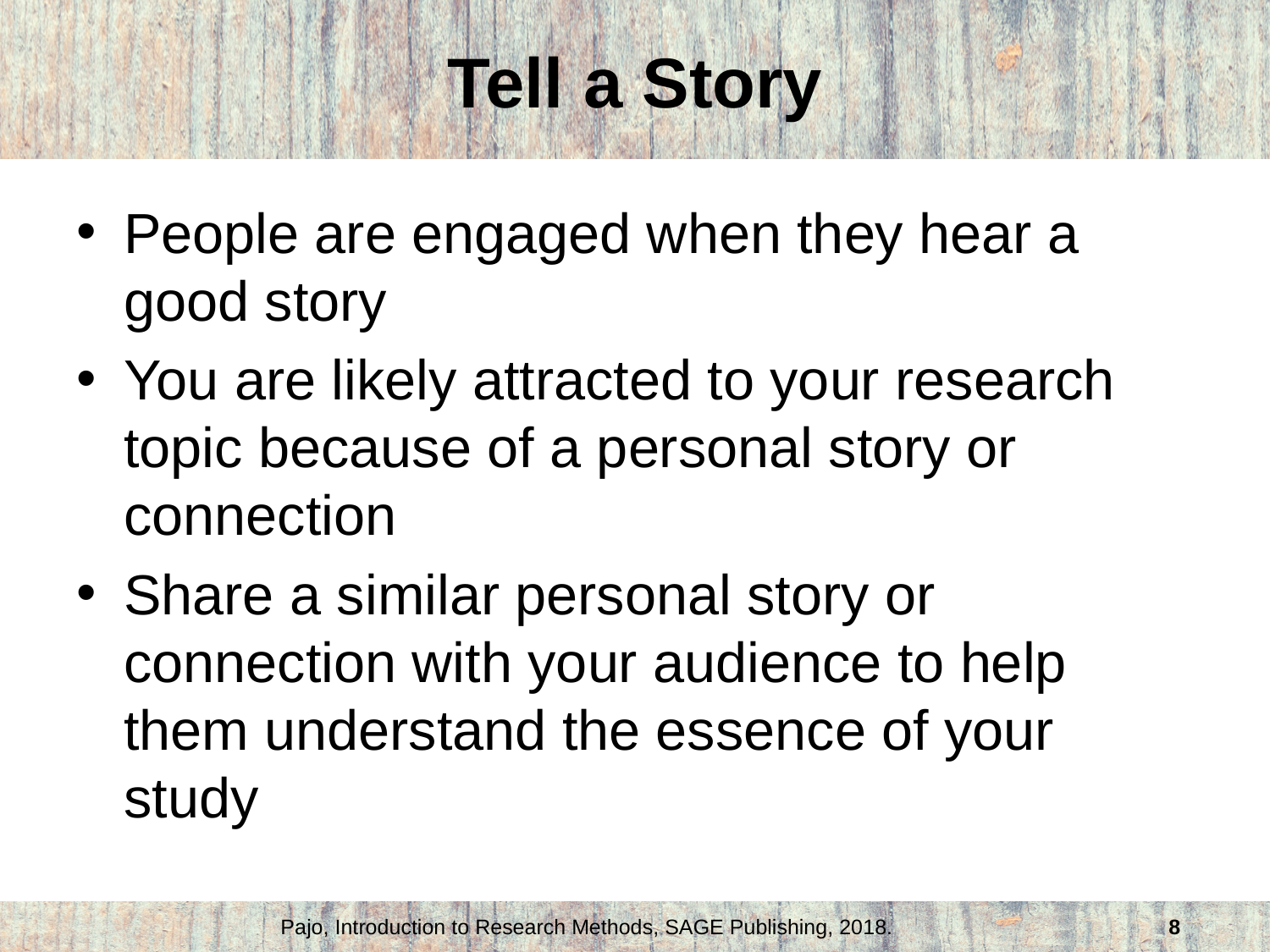

# Tell a Story
People are engaged when they hear a good story
You are likely attracted to your research topic because of a personal story or connection
Share a similar personal story or connection with your audience to help them understand the essence of your study
Pajo, Introduction to Research Methods, SAGE Publishing, 2018.
8